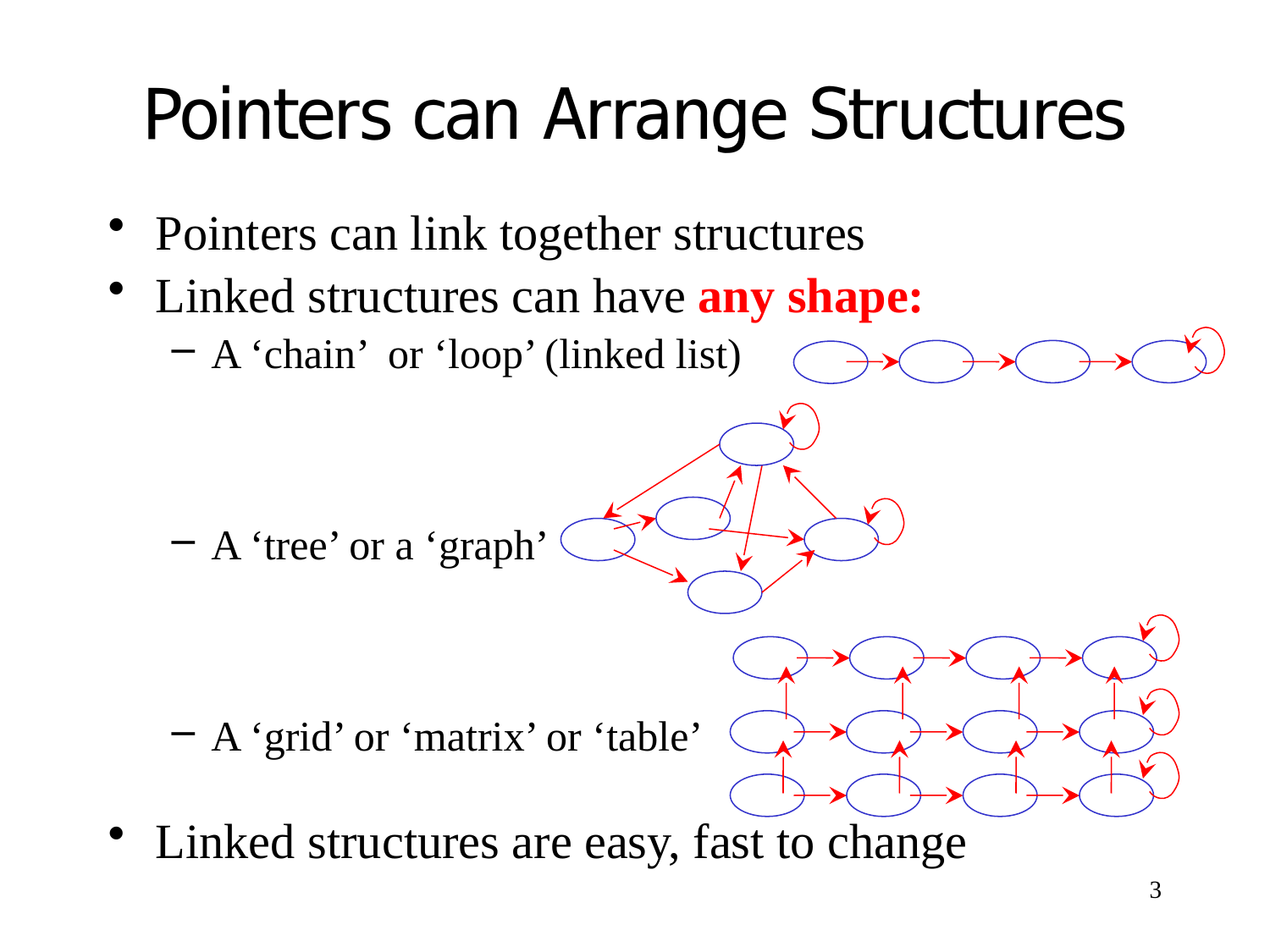

# Pointers can Arrange Structures
Pointers can link together structures
Linked structures can have any shape:
A ‘chain’  or ‘loop’ (linked list)
A ‘tree’ or a ‘graph’
A ‘grid’ or ‘matrix’ or ‘table’
Linked structures are easy, fast to change

3